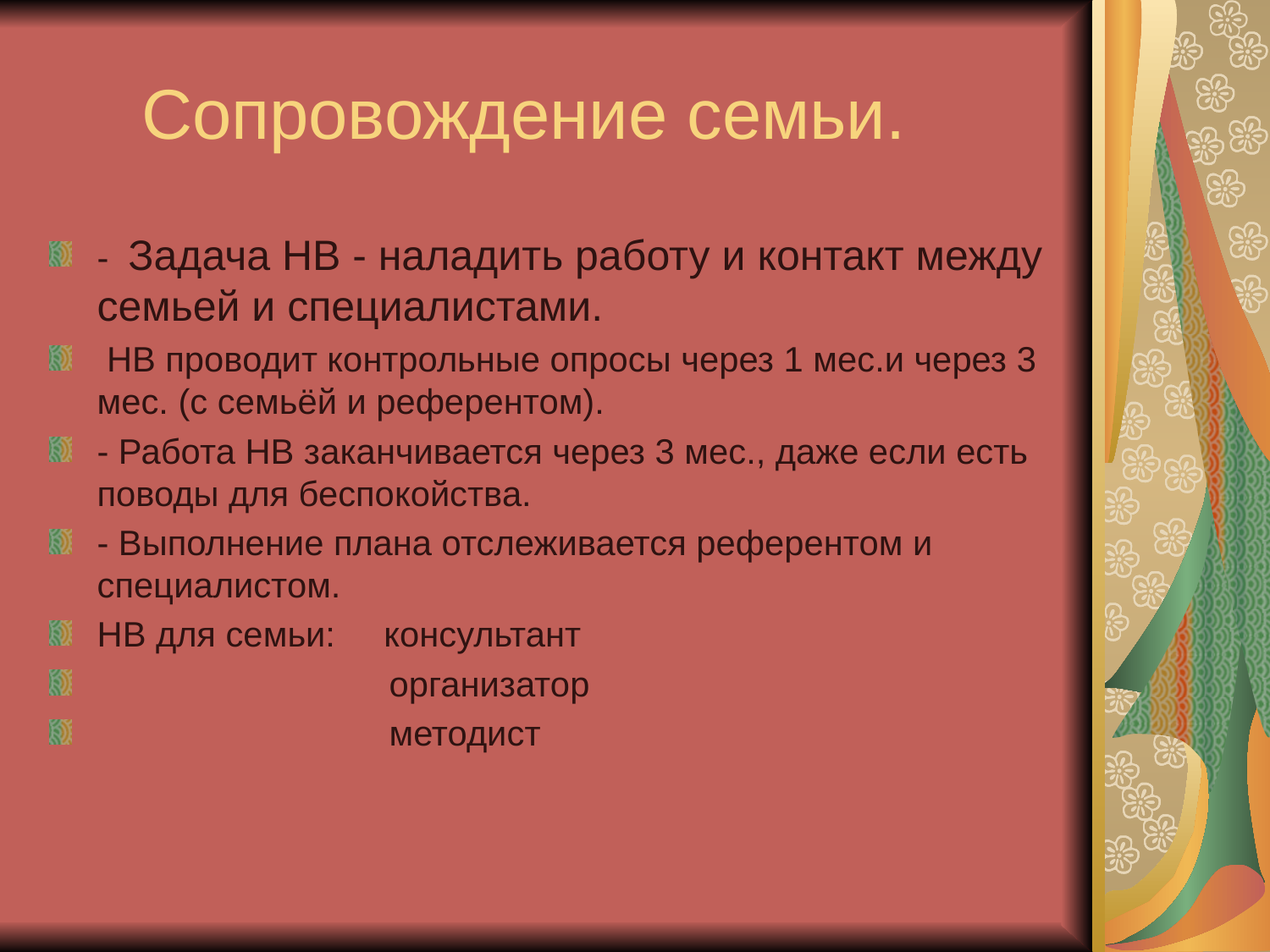

# Сопровождение семьи.
-  Задача НВ - наладить работу и контакт между семьей и специалистами.
 НВ проводит контрольные опросы через 1 мес.и через 3 мес. (с семьёй и референтом).
- Работа НВ заканчивается через 3 мес., даже если есть поводы для беспокойства.
- Выполнение плана отслеживается референтом и специалистом.
НВ для семьи:     консультант
                              организатор
                              методист